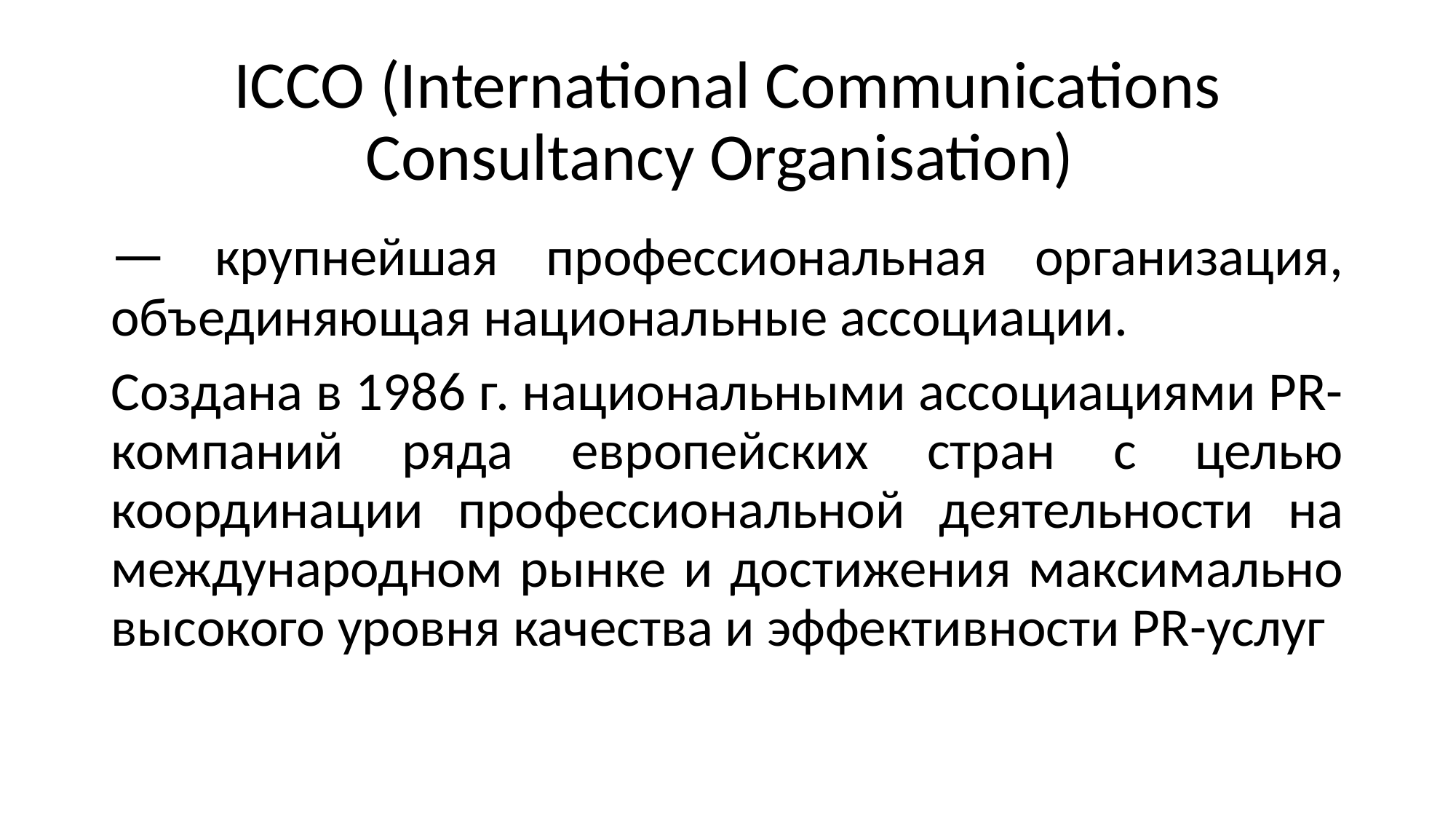

# ICCO (International Communications Consultancy Organisation)
— крупнейшая профессиональная организация, объединяющая национальные ассоциации.
Создана в 1986 г. национальными ассоциациями PR-компаний ряда европейских стран с целью координации профессиональной деятельности на международном рынке и достижения максимально высокого уровня качества и эффективности PR-услуг